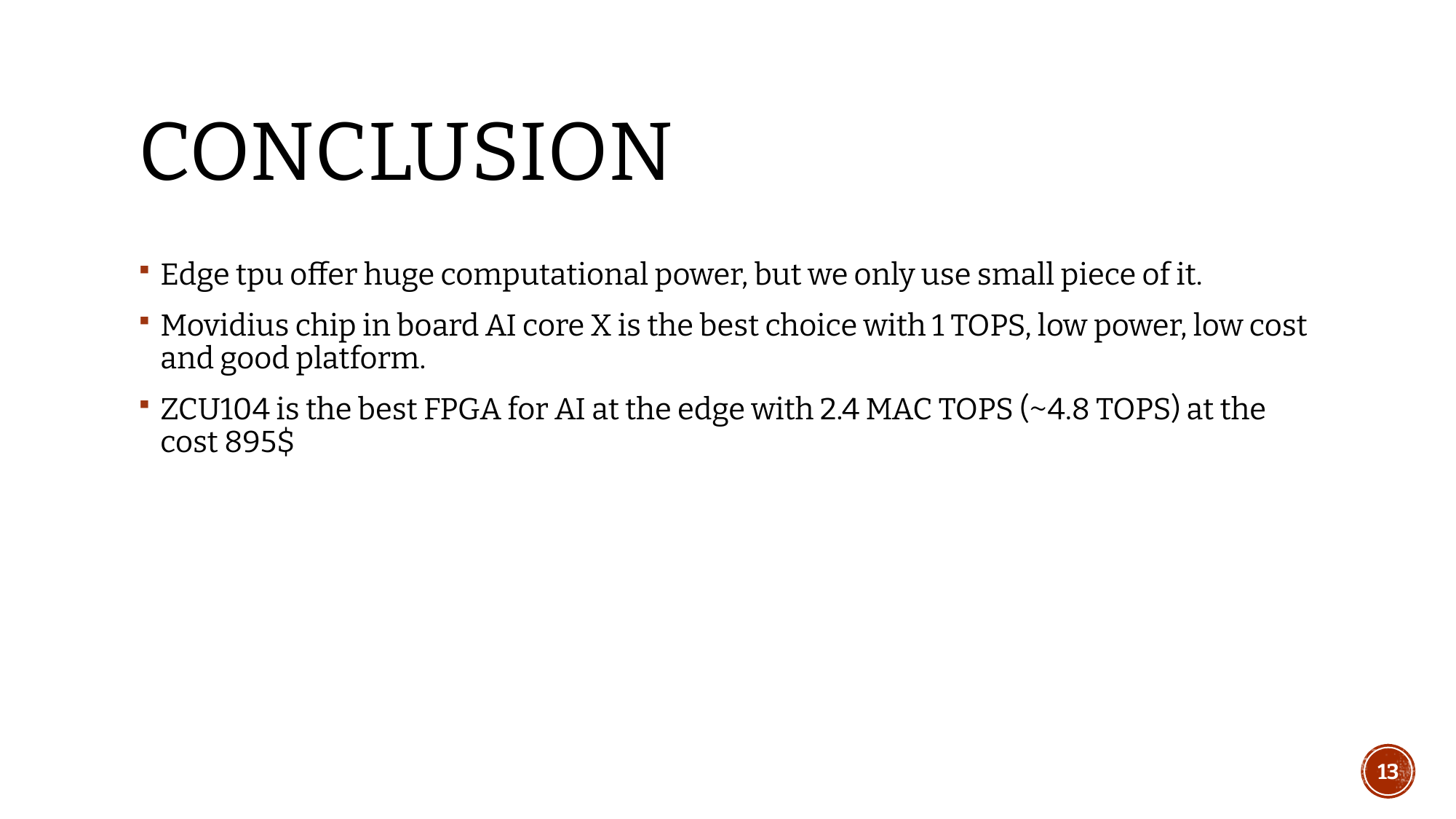

# conclusion
Edge tpu offer huge computational power, but we only use small piece of it.
Movidius chip in board AI core X is the best choice with 1 TOPS, low power, low cost and good platform.
ZCU104 is the best FPGA for AI at the edge with 2.4 MAC TOPS (~4.8 TOPS) at the cost 895$
13